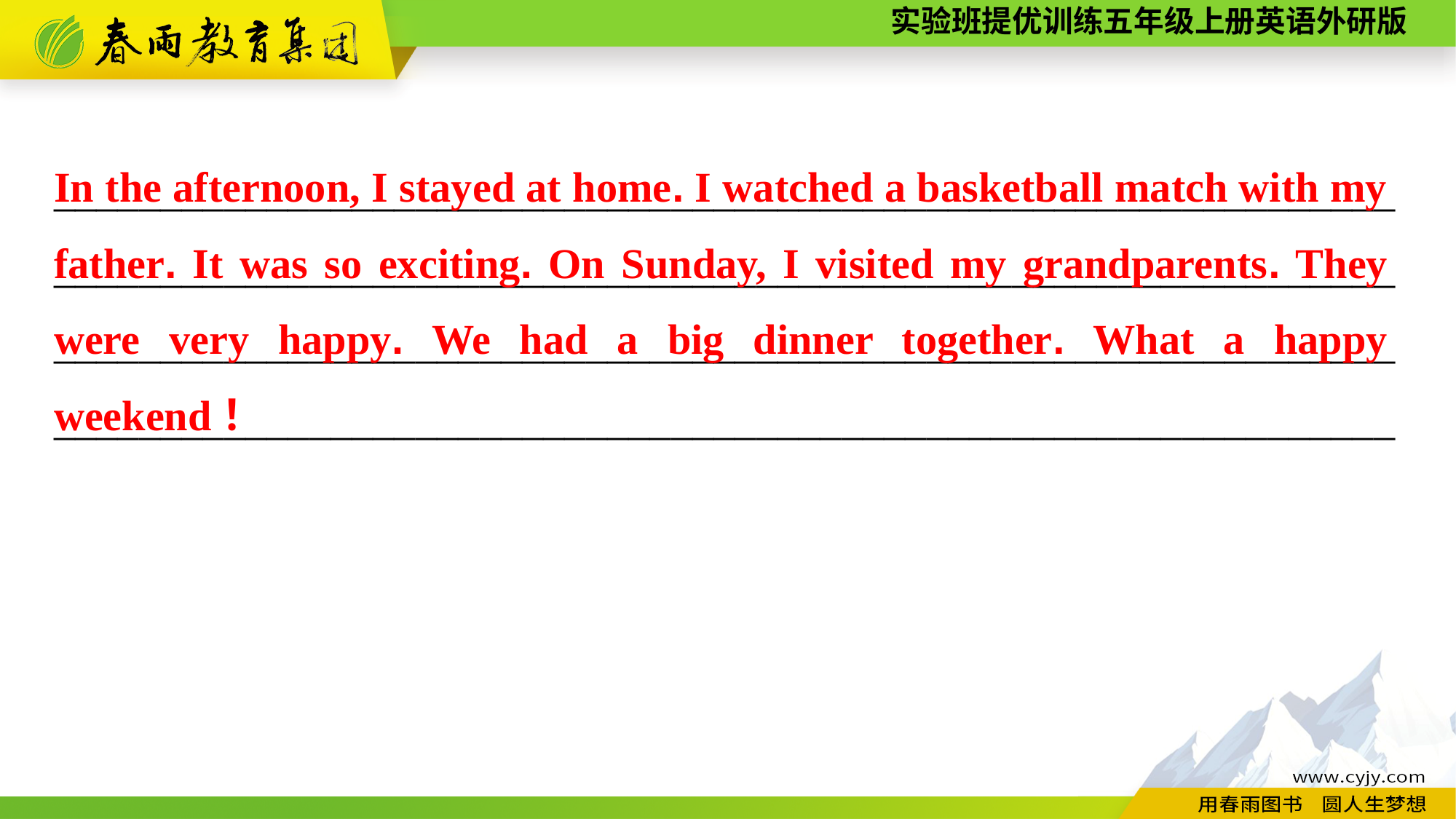

In the afternoon, I stayed at home. I watched a basketball match with my father. It was so exciting. On Sunday, I visited my grandparents. They were very happy. We had a big dinner together. What a happy weekend！
____________________________________________________________________________________________________________________________________________________________________________________________________________________________________________________________